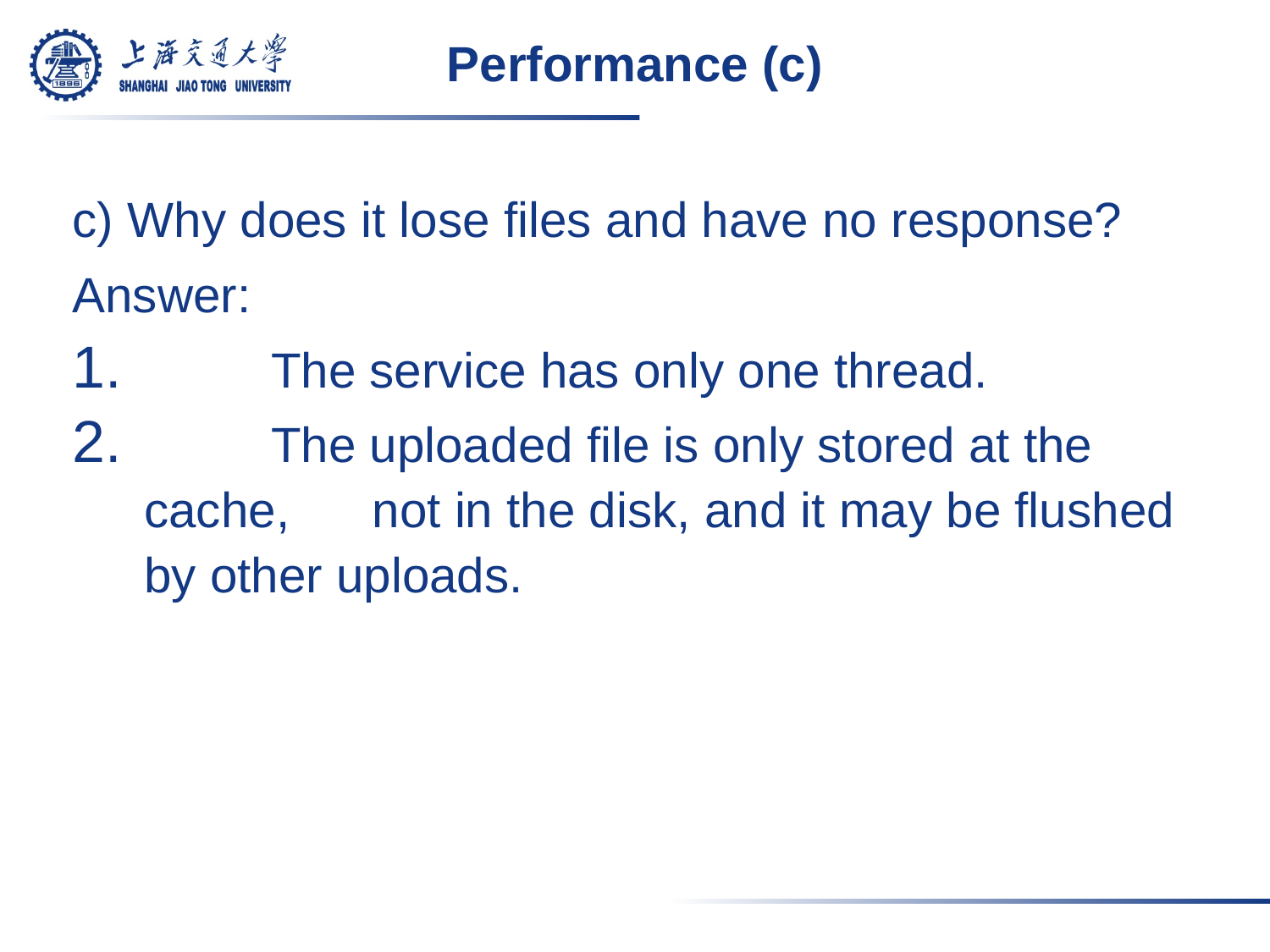

# Performance (c)
c) Why does it lose files and have no response?
Answer:
	The service has only one thread.
	The uploaded file is only stored at the cache,      not in the disk, and it may be flushed by other uploads.